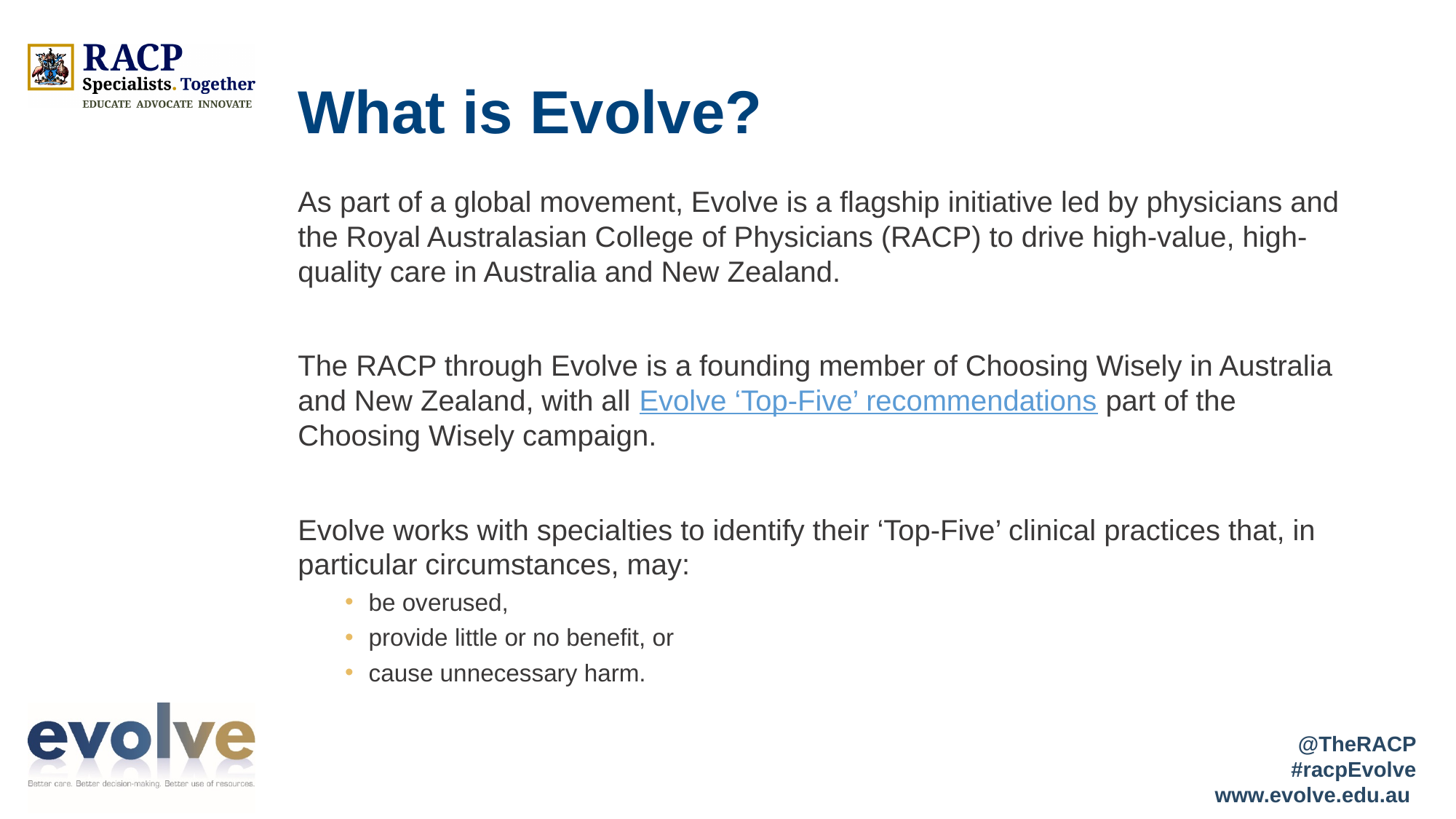

# What is Evolve?
As part of a global movement, Evolve is a flagship initiative led by physicians and the Royal Australasian College of Physicians (RACP) to drive high-value, high-quality care in Australia and New Zealand.

The RACP through Evolve is a founding member of Choosing Wisely in Australia and New Zealand, with all Evolve ‘Top-Five’ recommendations part of the Choosing Wisely campaign.

Evolve works with specialties to identify their ‘Top-Five’ clinical practices that, in particular circumstances, may:
be overused,
provide little or no benefit, or
cause unnecessary harm.